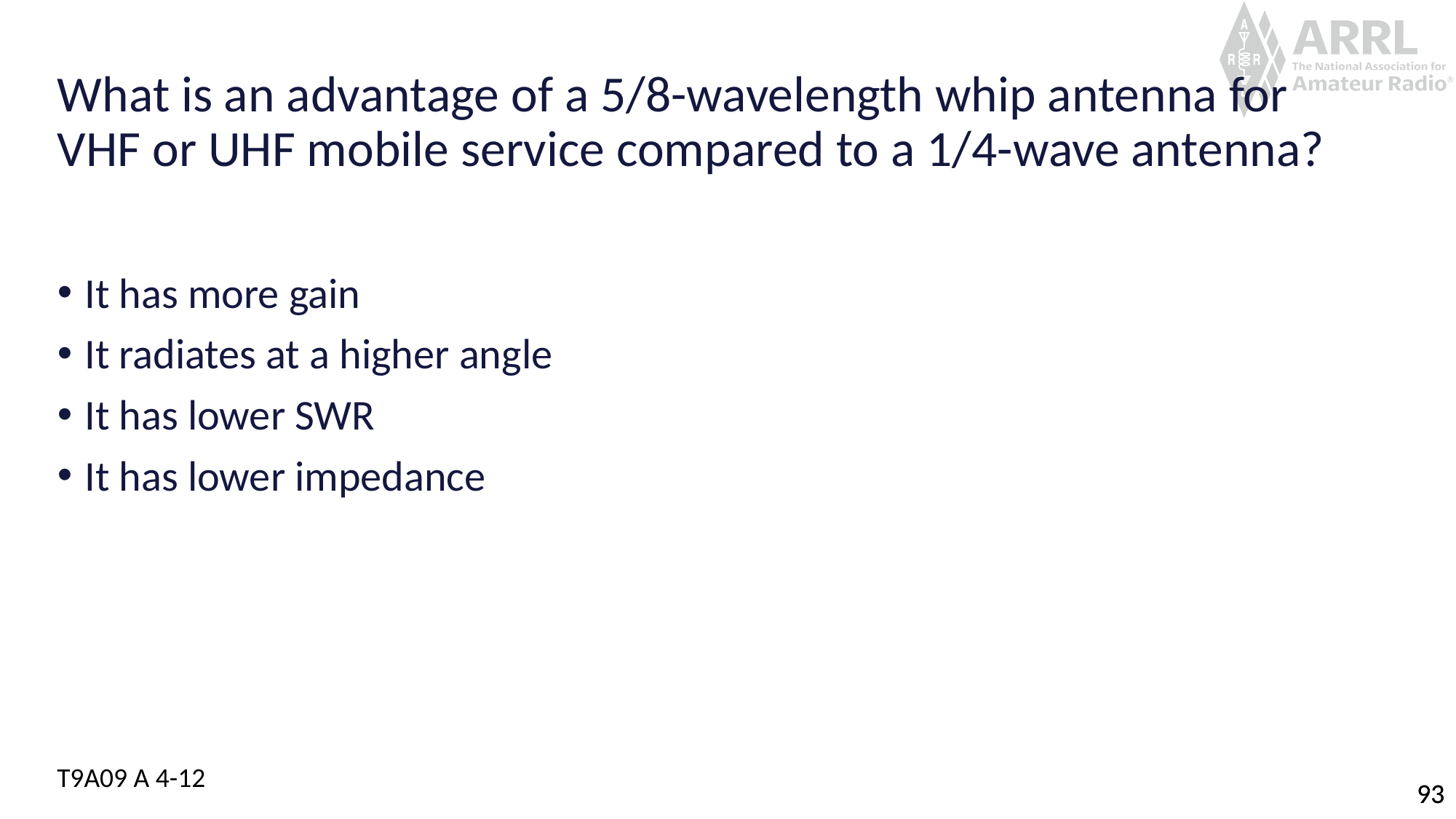

# What is an advantage of a 5/8-wavelength whip antenna for VHF or UHF mobile service compared to a 1/4-wave antenna?
It has more gain
It radiates at a higher angle
It has lower SWR
It has lower impedance
T9A09 A 4-12